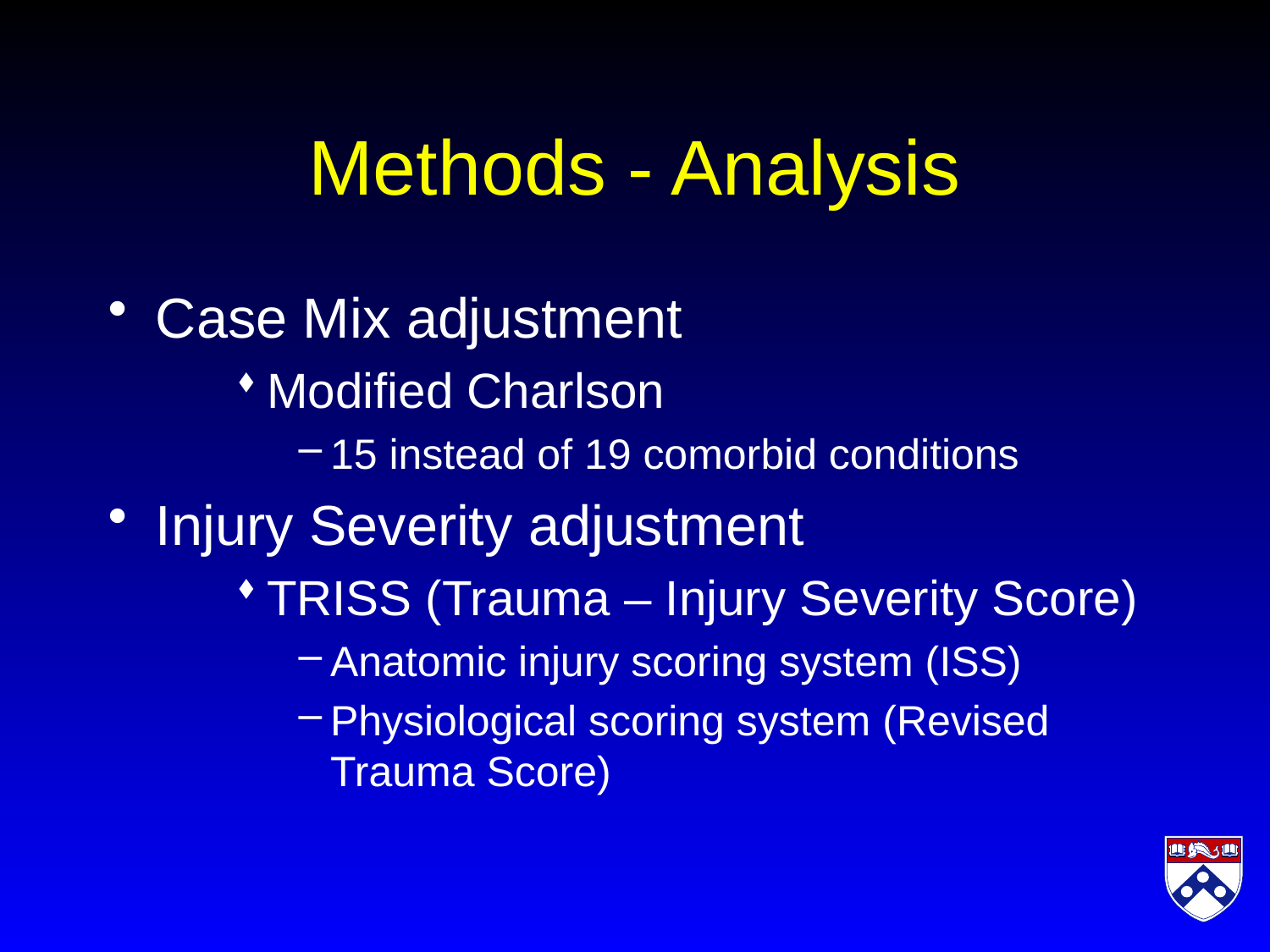

# Methods - Analysis
Case Mix adjustment
Modified Charlson
15 instead of 19 comorbid conditions
Injury Severity adjustment
TRISS (Trauma – Injury Severity Score)
Anatomic injury scoring system (ISS)
Physiological scoring system (Revised Trauma Score)